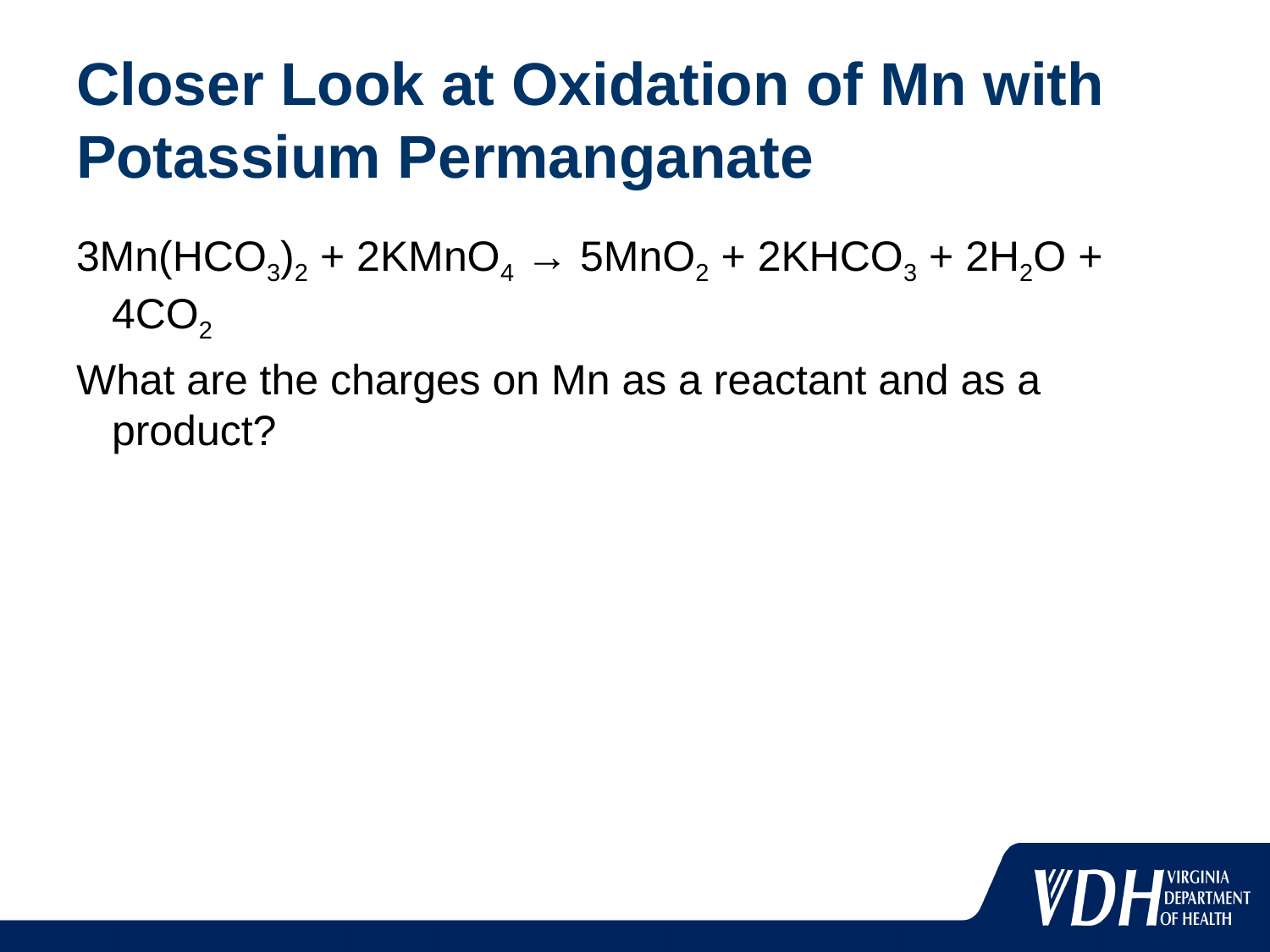

# Closer Look at Oxidation of Mn with Potassium Permanganate
3Mn(HCO3)2 + 2KMnO4 → 5MnO2 + 2KHCO3 + 2H2O + 4CO2
What are the charges on Mn as a reactant and as a product?